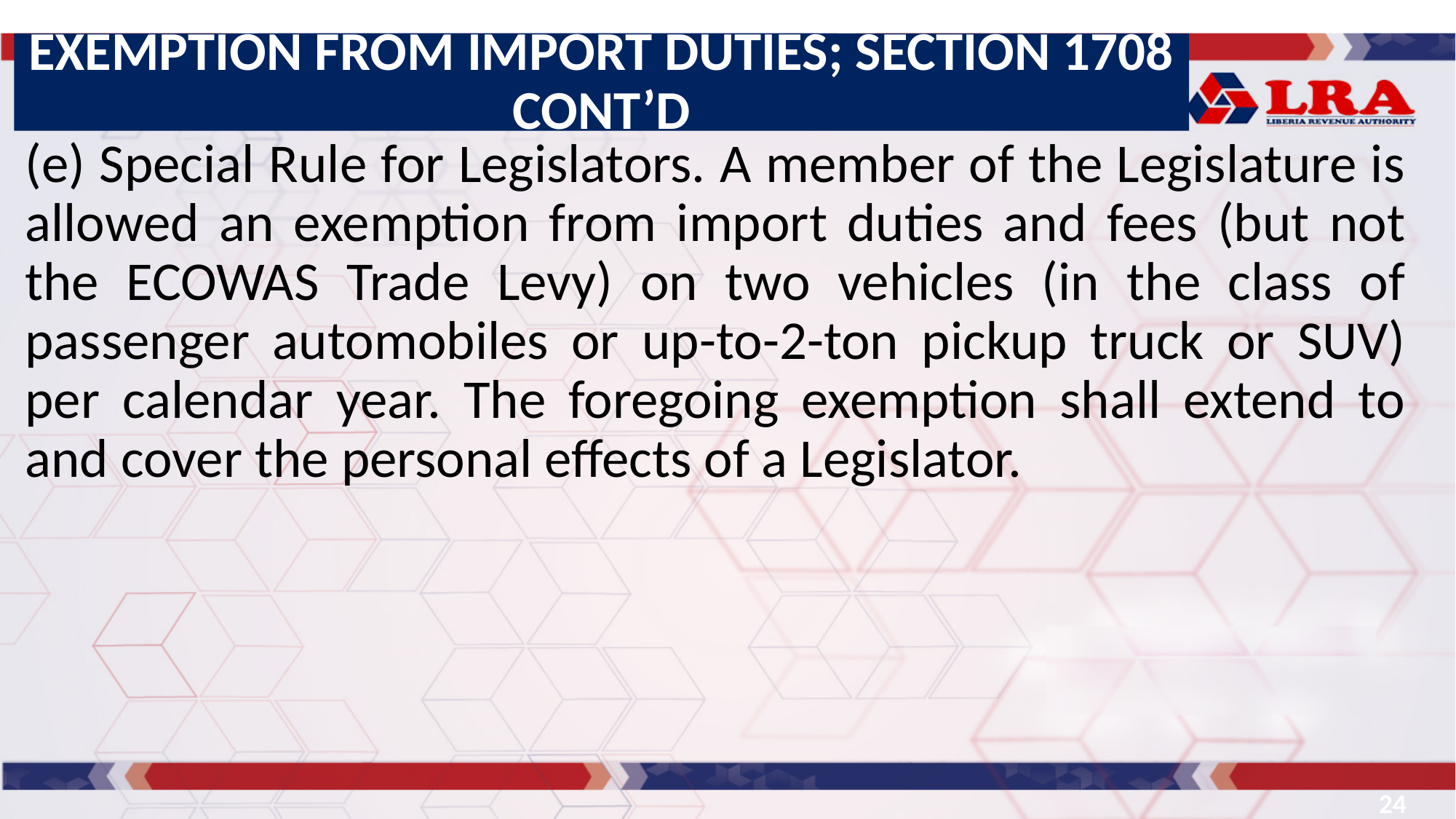

EXEMPTION FROM IMPORT DUTIES; SECTION 1708 CONT’D
(e) Special Rule for Legislators. A member of the Legislature is allowed an exemption from import duties and fees (but not the ECOWAS Trade Levy) on two vehicles (in the class of passenger automobiles or up-to-2-ton pickup truck or SUV) per calendar year. The foregoing exemption shall extend to and cover the personal effects of a Legislator.

24